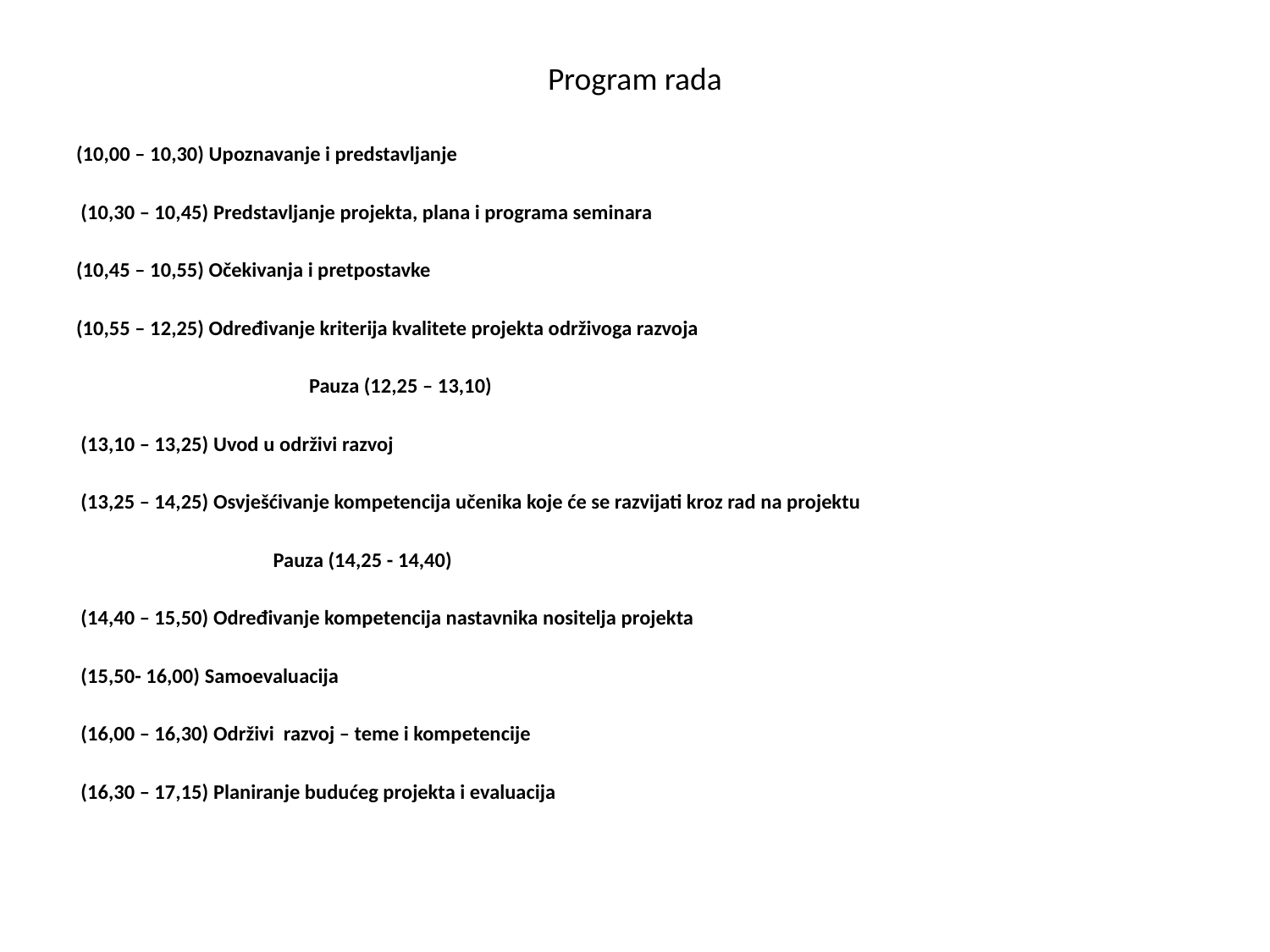

# Program rada

(10,00 – 10,30) Upoznavanje i predstavljanje

 (10,30 – 10,45) Predstavljanje projekta, plana i programa seminara

(10,45 – 10,55) Očekivanja i pretpostavke

(10,55 – 12,25) Određivanje kriterija kvalitete projekta održivoga razvoja

                                                  Pauza (12,25 – 13,10)

 (13,10 – 13,25) Uvod u održivi razvoj

 (13,25 – 14,25) Osvješćivanje kompetencija učenika koje će se razvijati kroz rad na projektu

             	                            Pauza (14,25 - 14,40)

 (14,40 – 15,50) Određivanje kompetencija nastavnika nositelja projekta

 (15,50- 16,00) Samoevaluacija

 (16,00 – 16,30) Održivi  razvoj – teme i kompetencije

 (16,30 – 17,15) Planiranje budućeg projekta i evaluacija